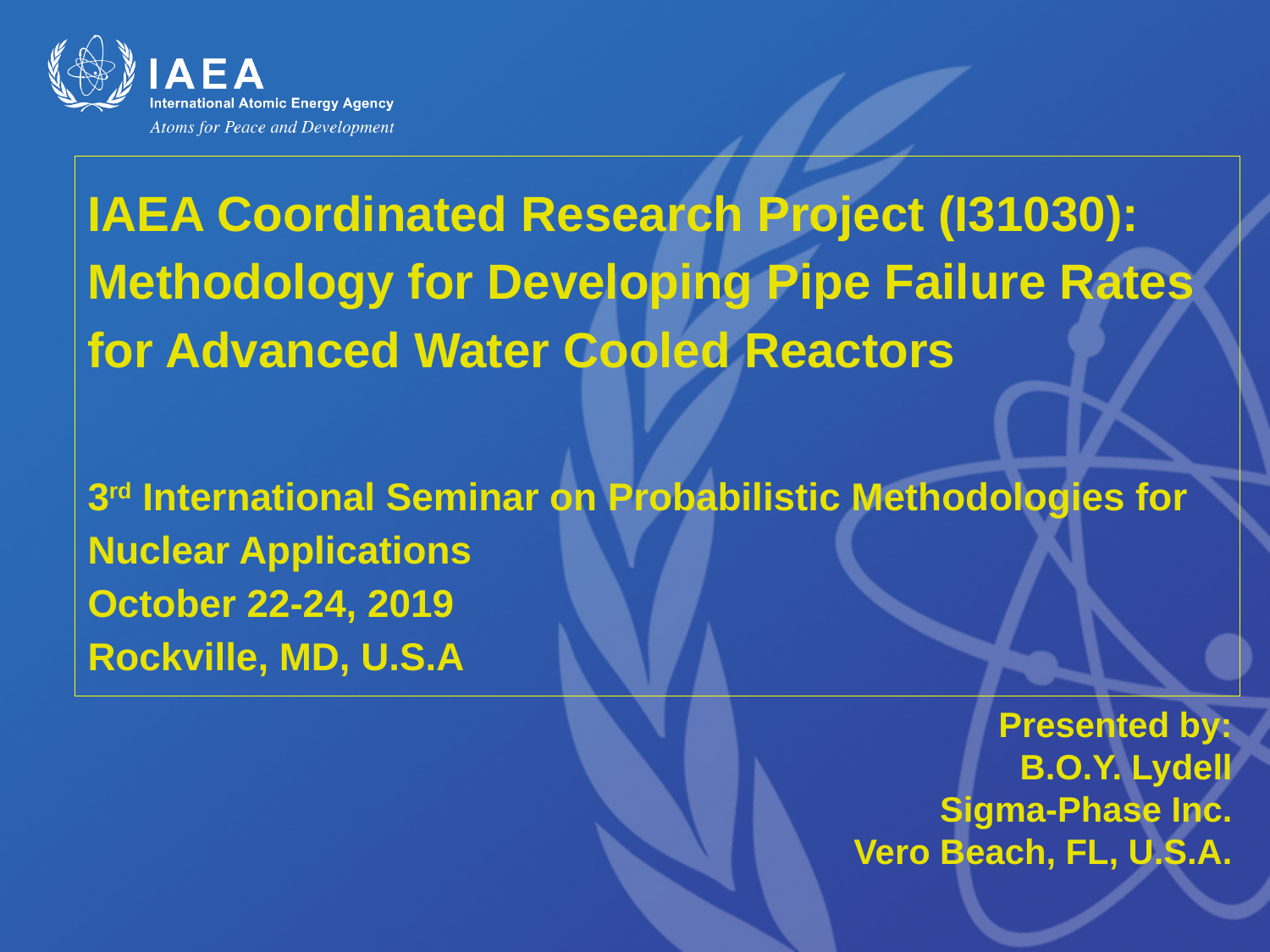

# IAEA Coordinated Research Project (I31030): Methodology for Developing Pipe Failure Rates for Advanced Water Cooled Reactors 3rd International Seminar on Probabilistic Methodologies for Nuclear Applications October 22-24, 2019 Rockville, MD, U.S.A
Presented by:
B.O.Y. Lydell
Sigma-Phase Inc.
Vero Beach, FL, U.S.A.